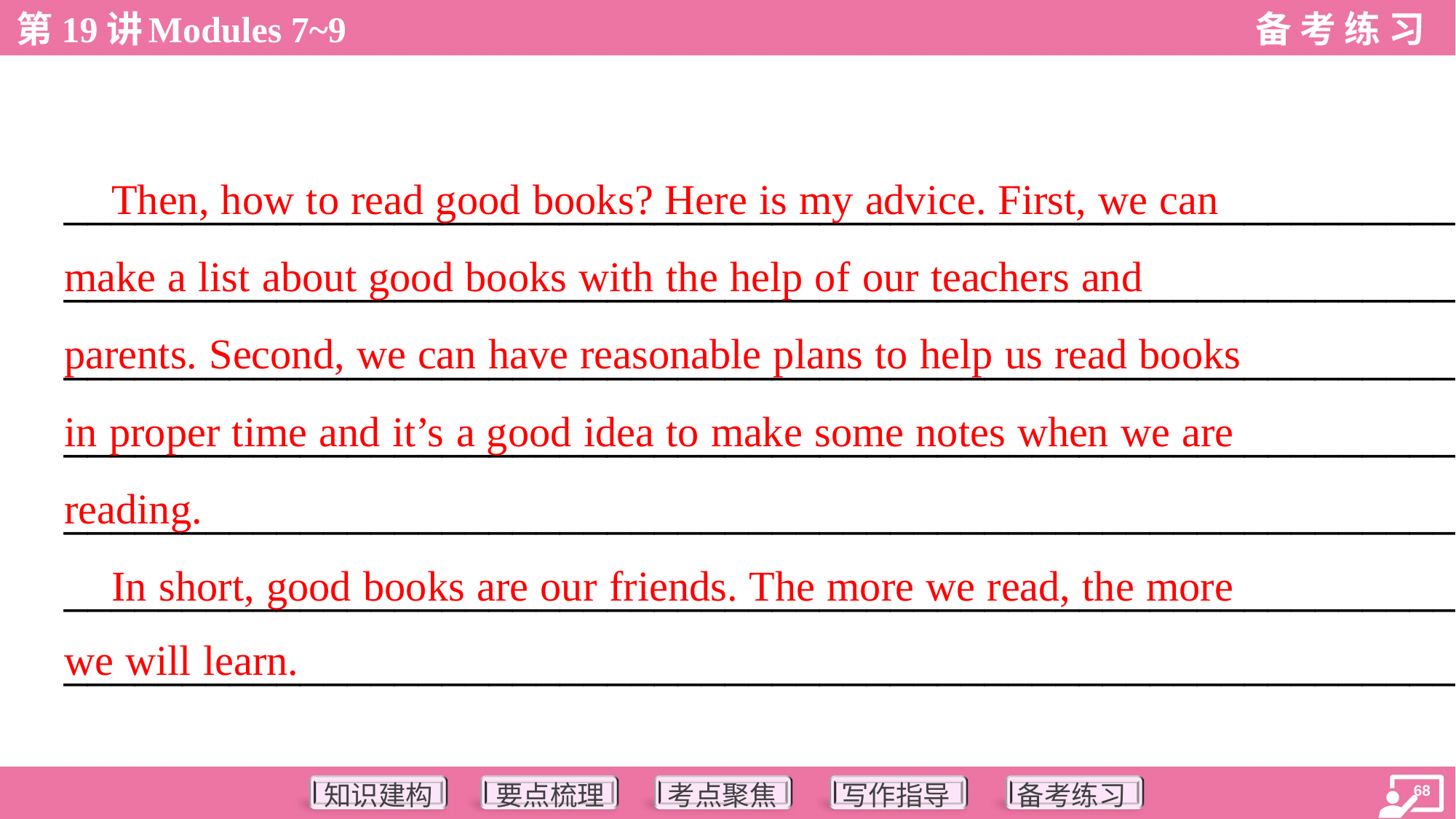

Then, how to read good books? Here is my advice. First, we can
make a list about good books with the help of our teachers and
parents. Second, we can have reasonable plans to help us read books
in proper time and it’s a good idea to make some notes when we are
reading.
    In short, good books are our friends. The more we read, the more
we will learn.
______________________________________________________________
______________________________________________________________
______________________________________________________________
______________________________________________________________
______________________________________________________________
______________________________________________________________
______________________________________________________________